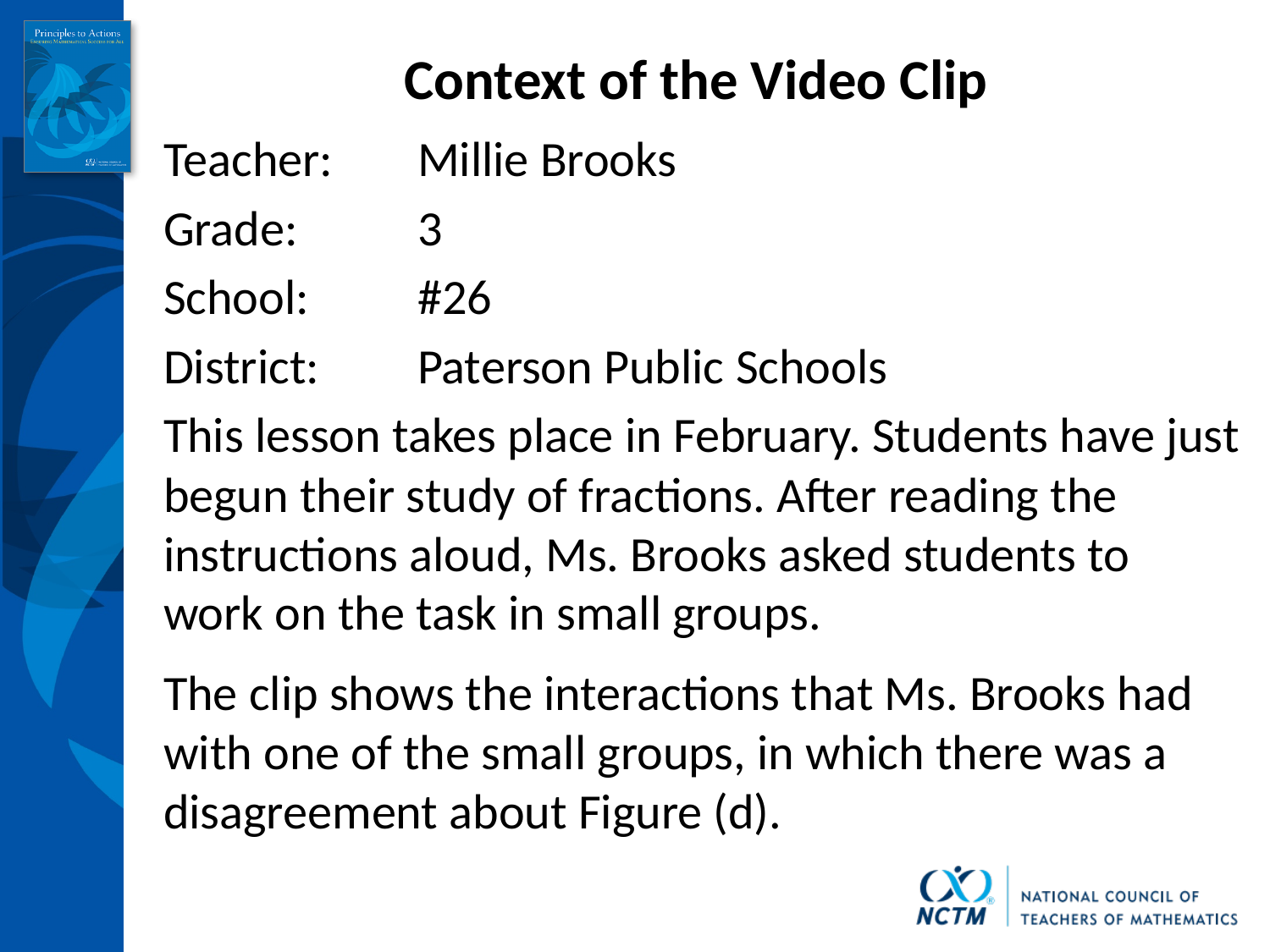

# Context of the Video Clip
Teacher:	Millie Brooks
Grade:	3
School:	#26
District:	Paterson Public Schools
This lesson takes place in February. Students have just begun their study of fractions. After reading the instructions aloud, Ms. Brooks asked students to work on the task in small groups.
The clip shows the interactions that Ms. Brooks had with one of the small groups, in which there was a disagreement about Figure (d).